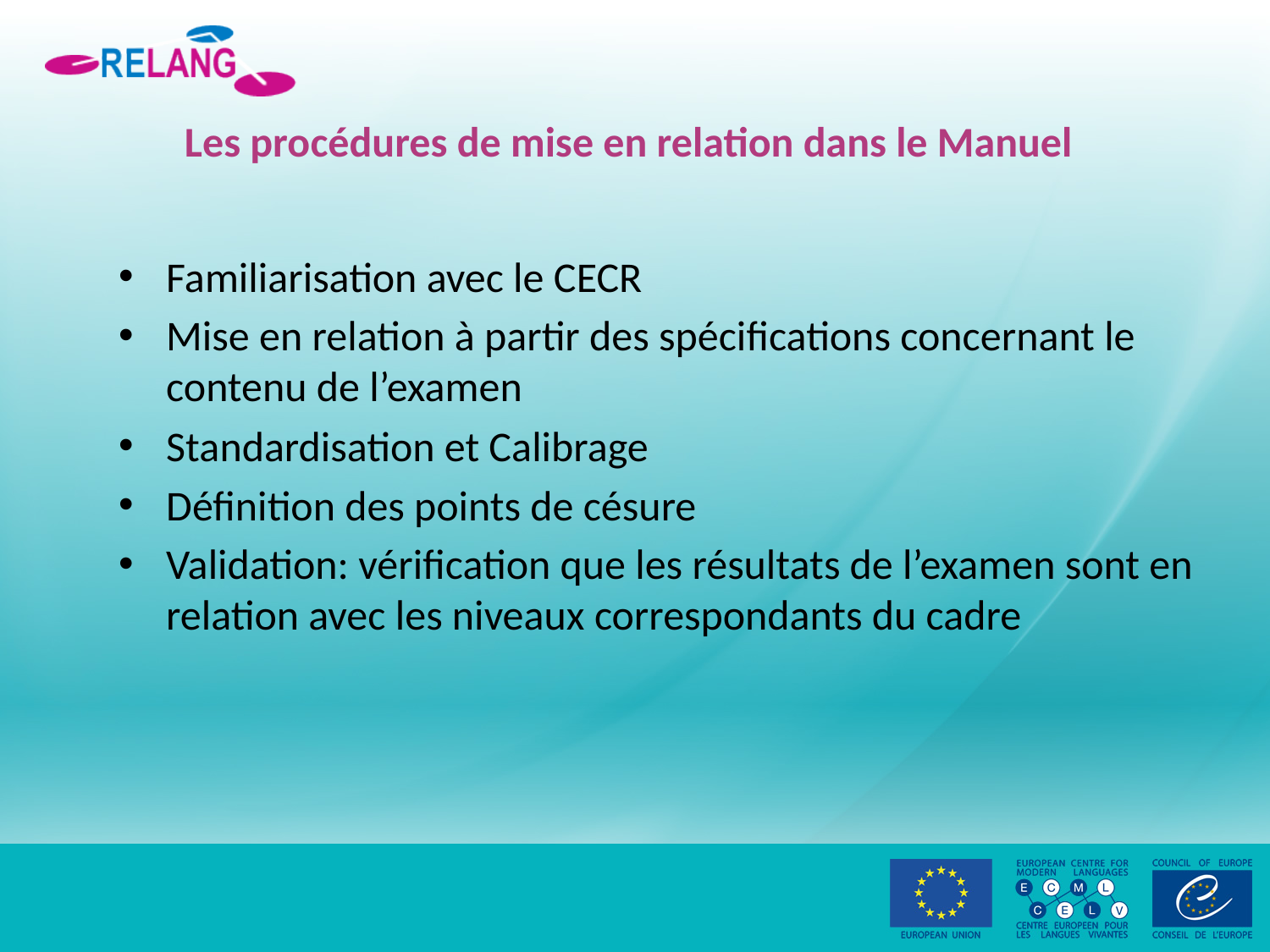

# Les procédures de mise en relation dans le Manuel
Familiarisation avec le CECR
Mise en relation à partir des spécifications concernant le contenu de l’examen
Standardisation et Calibrage
Définition des points de césure
Validation: vérification que les résultats de l’examen sont en relation avec les niveaux correspondants du cadre